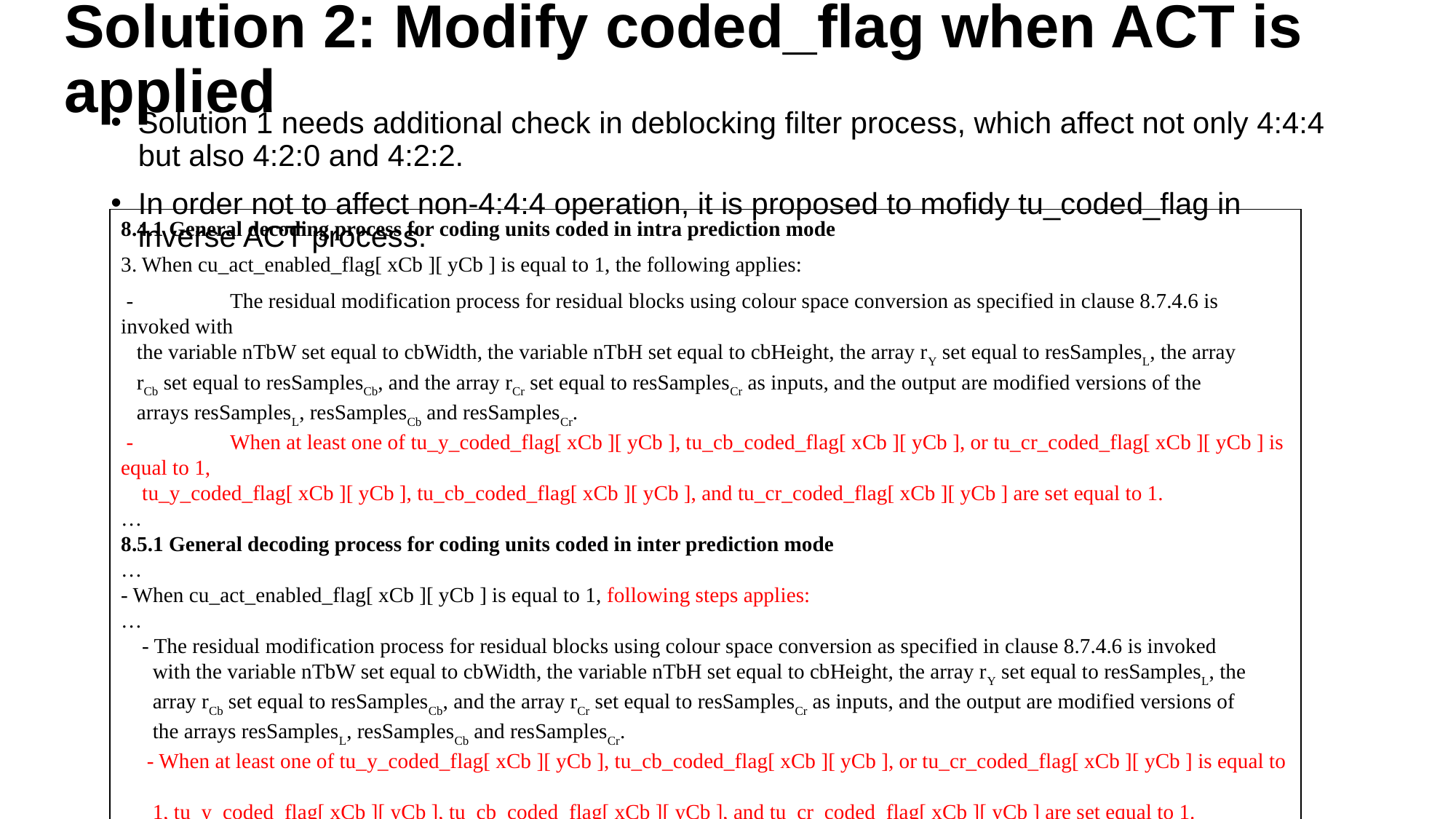

# Solution 2: Modify coded_flag when ACT is applied
Solution 1 needs additional check in deblocking filter process, which affect not only 4:4:4 but also 4:2:0 and 4:2:2.
In order not to affect non-4:4:4 operation, it is proposed to mofidy tu_coded_flag in inverse ACT process.
8.4.1 General decoding process for coding units coded in intra prediction mode

3. When cu_act_enabled_flag[ xCb ][ yCb ] is equal to 1, the following applies:

 - 	The residual modification process for residual blocks using colour space conversion as specified in clause 8.7.4.6 is invoked with
   the variable nTbW set equal to cbWidth, the variable nTbH set equal to cbHeight, the array rY set equal to resSamplesL, the array
   rCb set equal to resSamplesCb, and the array rCr set equal to resSamplesCr as inputs, and the output are modified versions of the
   arrays resSamplesL, resSamplesCb and resSamplesCr.
 - 	When at least one of tu_y_coded_flag[ xCb ][ yCb ], tu_cb_coded_flag[ xCb ][ yCb ], or tu_cr_coded_flag[ xCb ][ yCb ] is equal to 1,
    tu_y_coded_flag[ xCb ][ yCb ], tu_cb_coded_flag[ xCb ][ yCb ], and tu_cr_coded_flag[ xCb ][ yCb ] are set equal to 1.
…
8.5.1 General decoding process for coding units coded in inter prediction mode
…
- When cu_act_enabled_flag[ xCb ][ yCb ] is equal to 1, following steps applies:
…
    - The residual modification process for residual blocks using colour space conversion as specified in clause 8.7.4.6 is invoked
      with the variable nTbW set equal to cbWidth, the variable nTbH set equal to cbHeight, the array rY set equal to resSamplesL, the
      array rCb set equal to resSamplesCb, and the array rCr set equal to resSamplesCr as inputs, and the output are modified versions of
      the arrays resSamplesL, resSamplesCb and resSamplesCr.
           - When at least one of tu_y_coded_flag[ xCb ][ yCb ], tu_cb_coded_flag[ xCb ][ yCb ], or tu_cr_coded_flag[ xCb ][ yCb ] is equal to
      1, tu_y_coded_flag[ xCb ][ yCb ], tu_cb_coded_flag[ xCb ][ yCb ], and tu_cr_coded_flag[ xCb ][ yCb ] are set equal to 1.
…